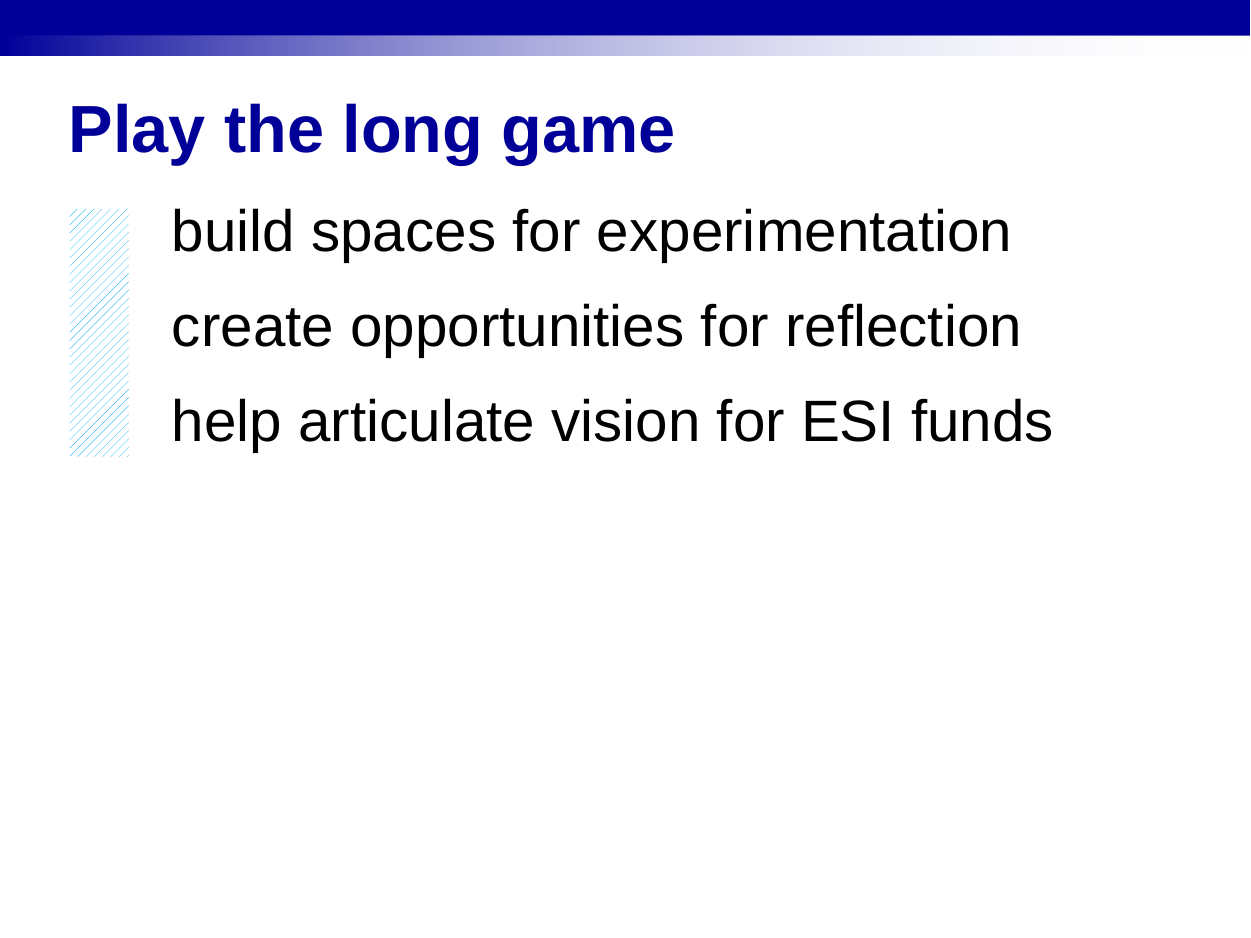

# Play the long game
build spaces for experimentation
create opportunities for reflection
help articulate vision for ESI funds